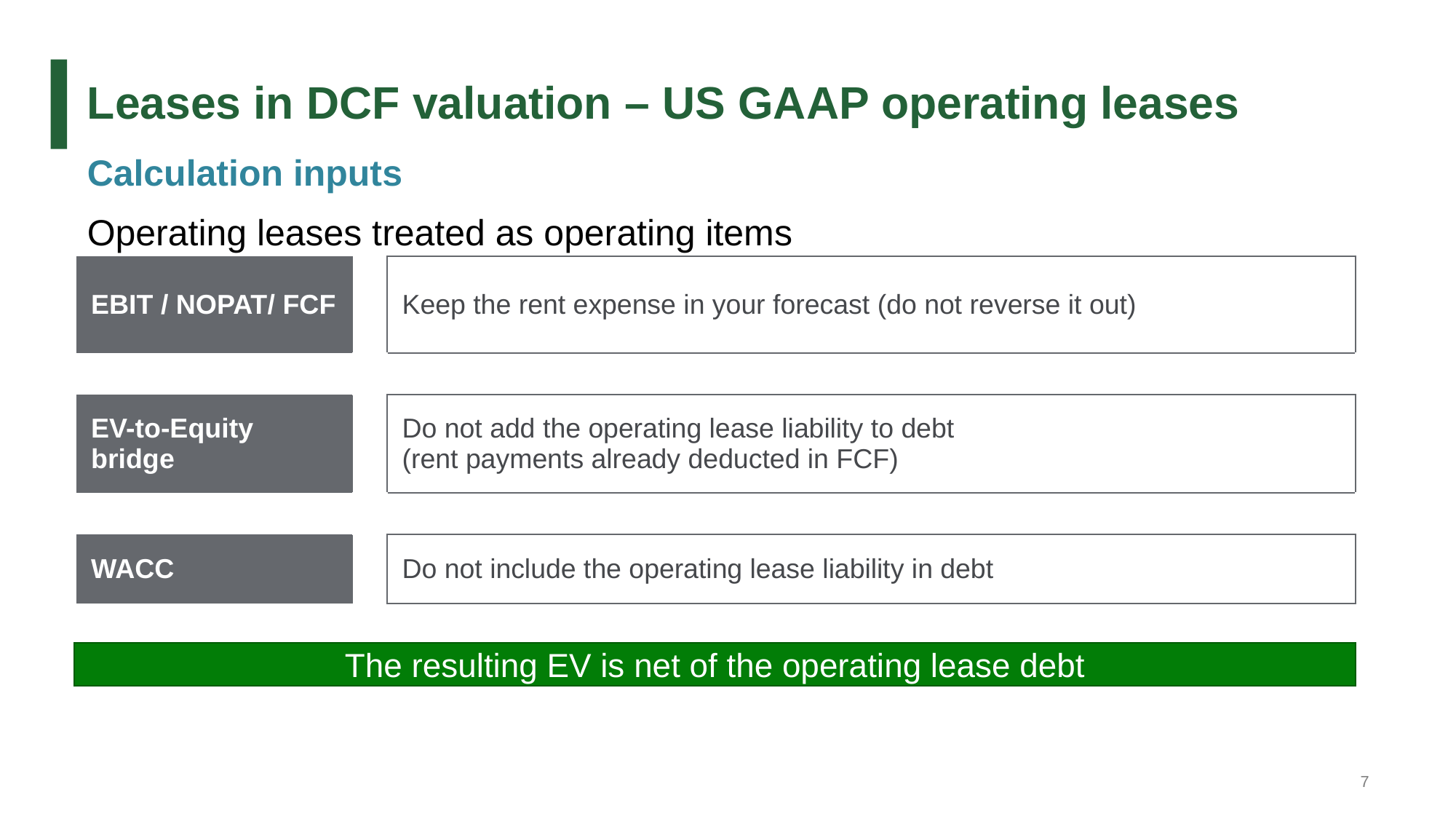

# Leases in DCF valuation – US GAAP operating leases
Calculation inputs
Operating leases treated as operating items

| EBIT / NOPAT/ FCF |  | Keep the rent expense in your forecast (do not reverse it out) |
| --- | --- | --- |
|  |  |  |
| EV-to-Equity bridge |  | Do not add the operating lease liability to debt (rent payments already deducted in FCF) |
|  |  |  |
| WACC |  | Do not include the operating lease liability in debt |
The resulting EV is net of the operating lease debt
7